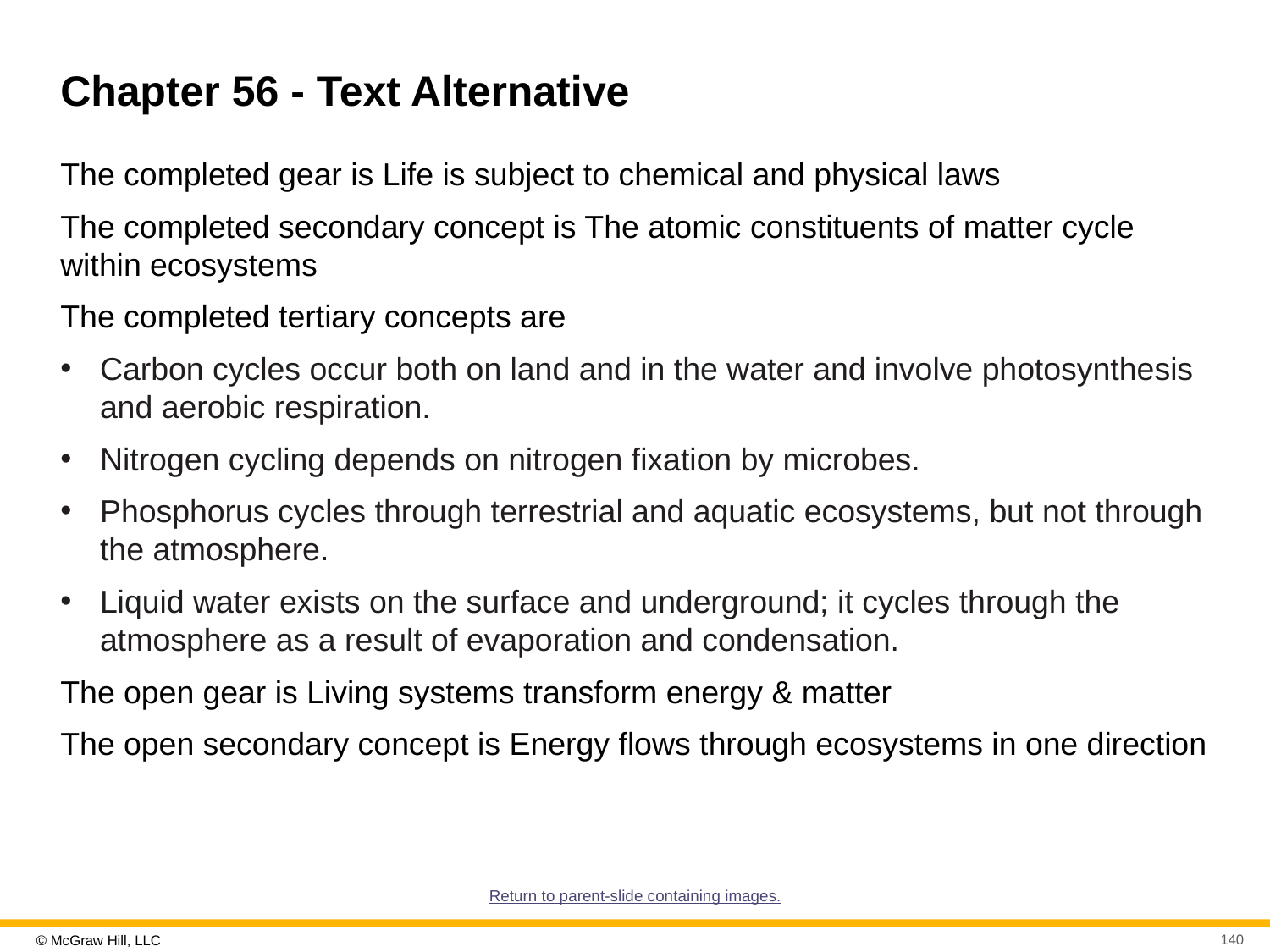

# Chapter 56 - Text Alternative
The completed gear is Life is subject to chemical and physical laws
The completed secondary concept is The atomic constituents of matter cycle within ecosystems
The completed tertiary concepts are
Carbon cycles occur both on land and in the water and involve photosynthesis and aerobic respiration.
Nitrogen cycling depends on nitrogen fixation by microbes.
Phosphorus cycles through terrestrial and aquatic ecosystems, but not through the atmosphere.
Liquid water exists on the surface and underground; it cycles through the atmosphere as a result of evaporation and condensation.
The open gear is Living systems transform energy & matter
The open secondary concept is Energy flows through ecosystems in one direction
Return to parent-slide containing images.
140